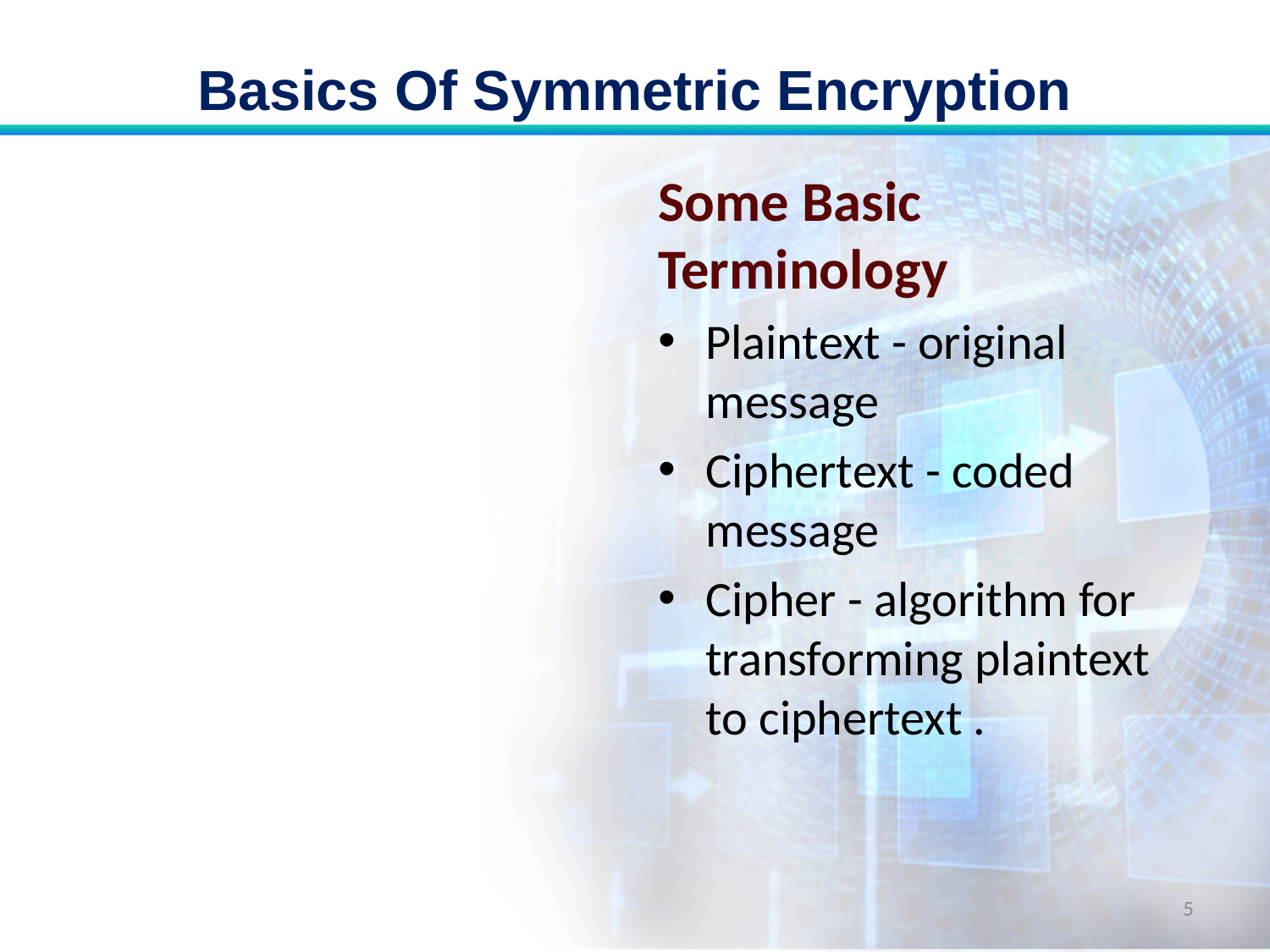

# Basics Of Symmetric Encryption
Some Basic Terminology
Plaintext - original message
Ciphertext - coded message
Cipher - algorithm for transforming plaintext to ciphertext .

5